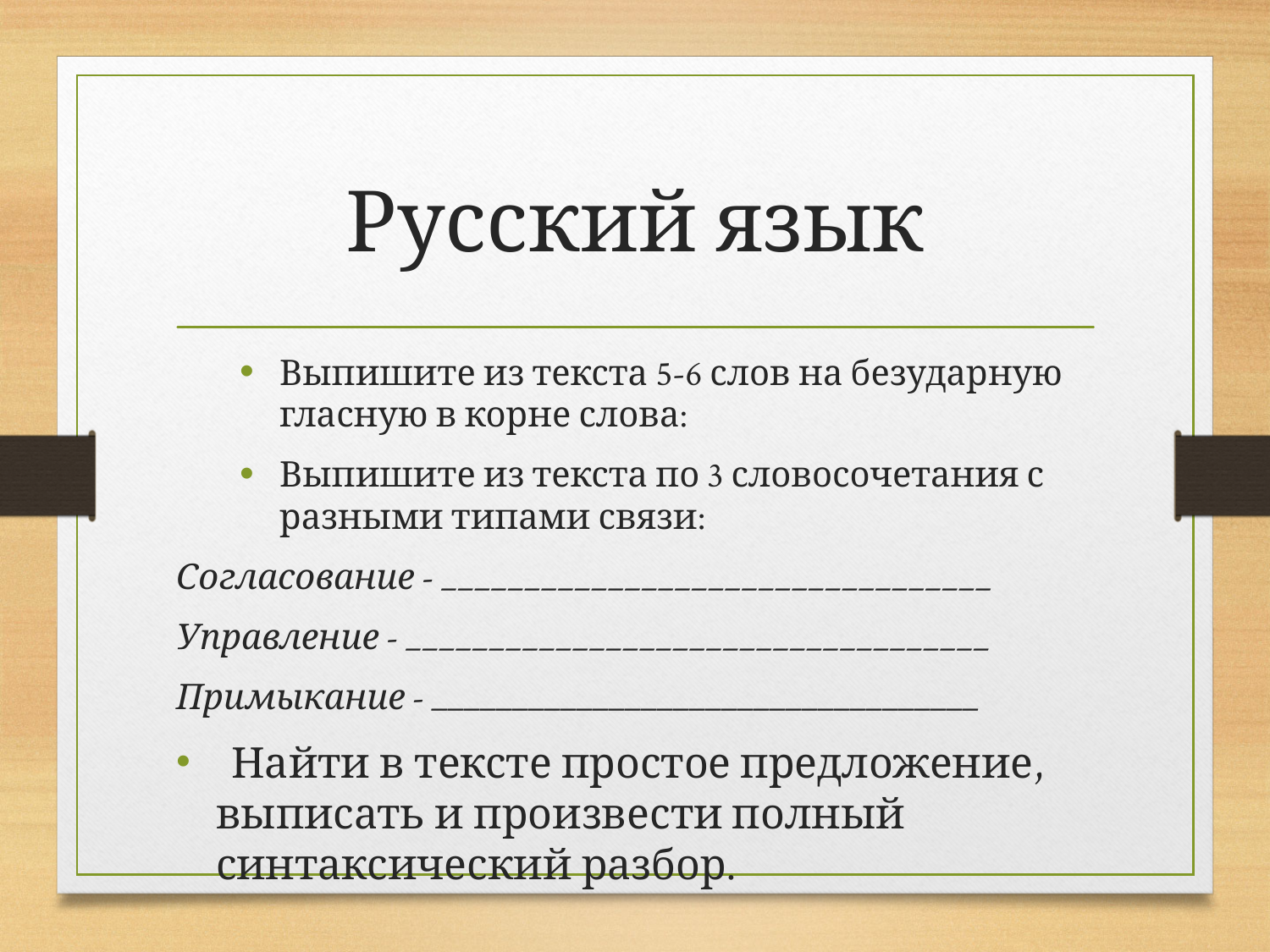

# Русский язык

Выпишите из текста 5-6 слов на безударную гласную в корне слова:
Выпишите из текста по 3 словосочетания с разными типами связи:
Согласование - _________________________________
Управление - ___________________________________
Примыкание - __________________________________
  Найти в тексте простое предложение, выписать и произвести полный синтаксический разбор.